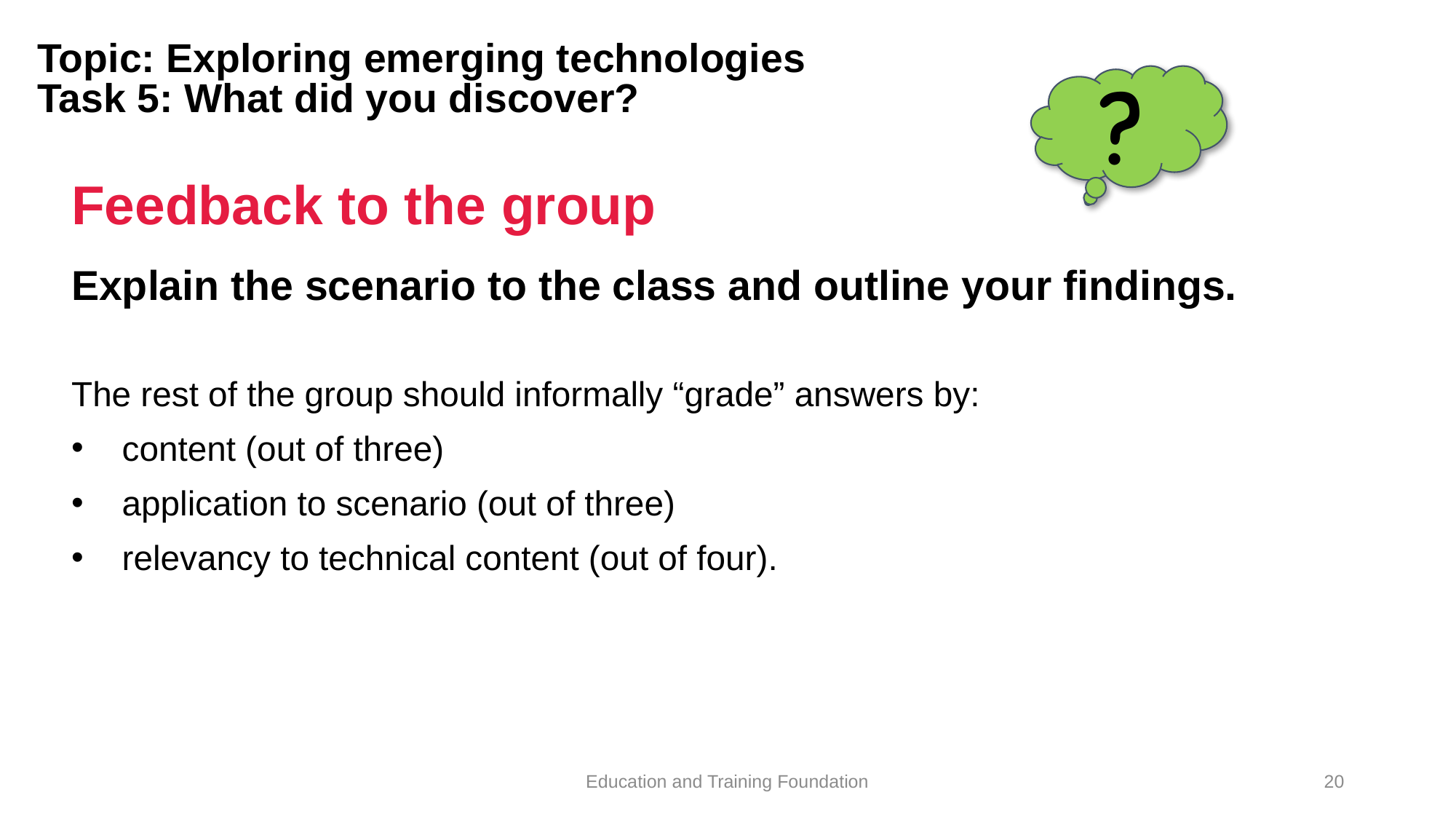

# Topic: Exploring emerging technologies Task 5: What did you discover?
?
Feedback to the group
Explain the scenario to the class and outline your findings.

The rest of the group should informally “grade” answers by:
content (out of three)
application to scenario (out of three)
relevancy to technical content (out of four).

Education and Training Foundation
20